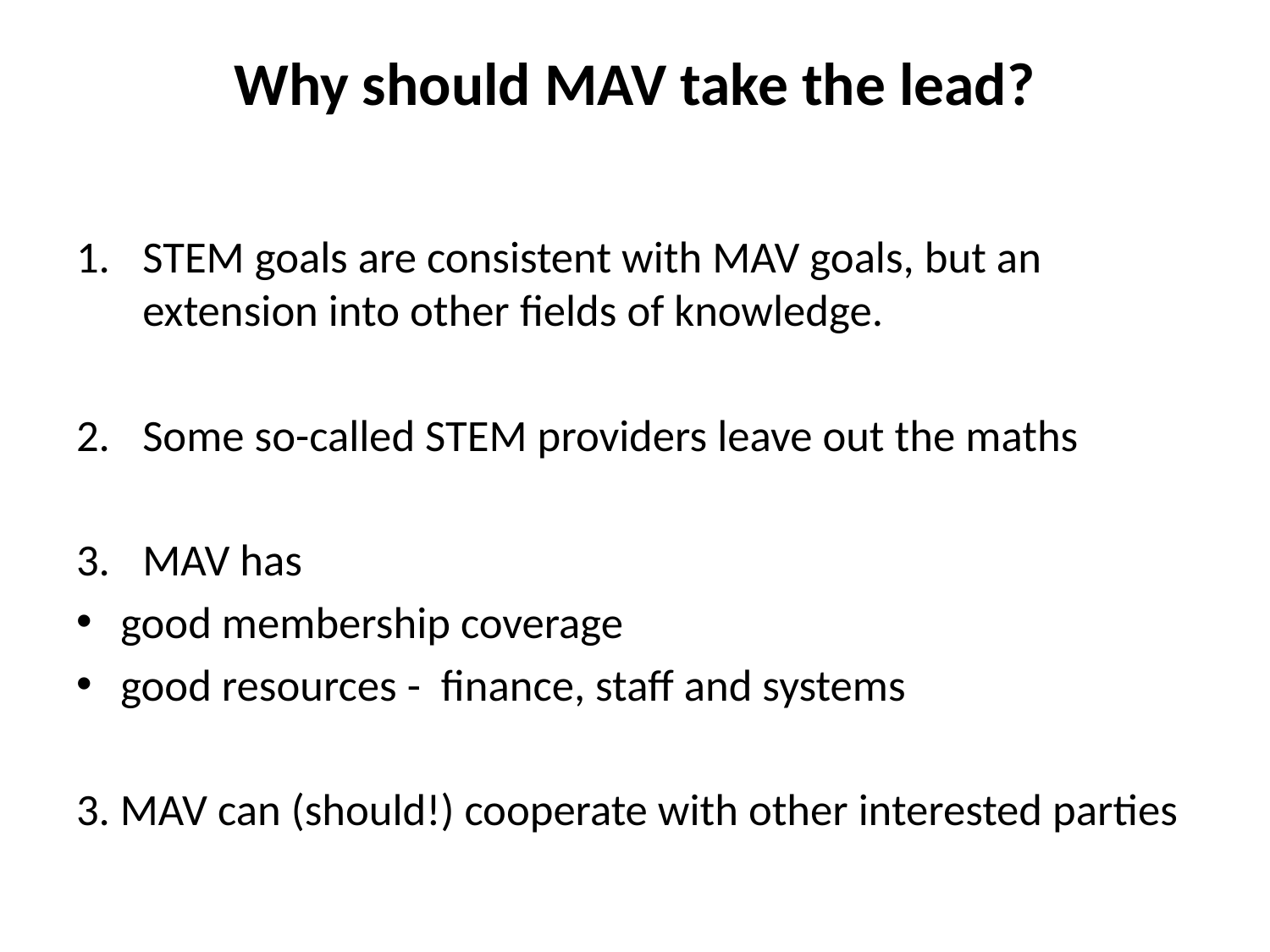

# Why should MAV take the lead?
STEM goals are consistent with MAV goals, but an extension into other fields of knowledge.

Some so-called STEM providers leave out the maths

MAV has
good membership coverage
good resources -  finance, staff and systems

3. MAV can (should!) cooperate with other interested parties